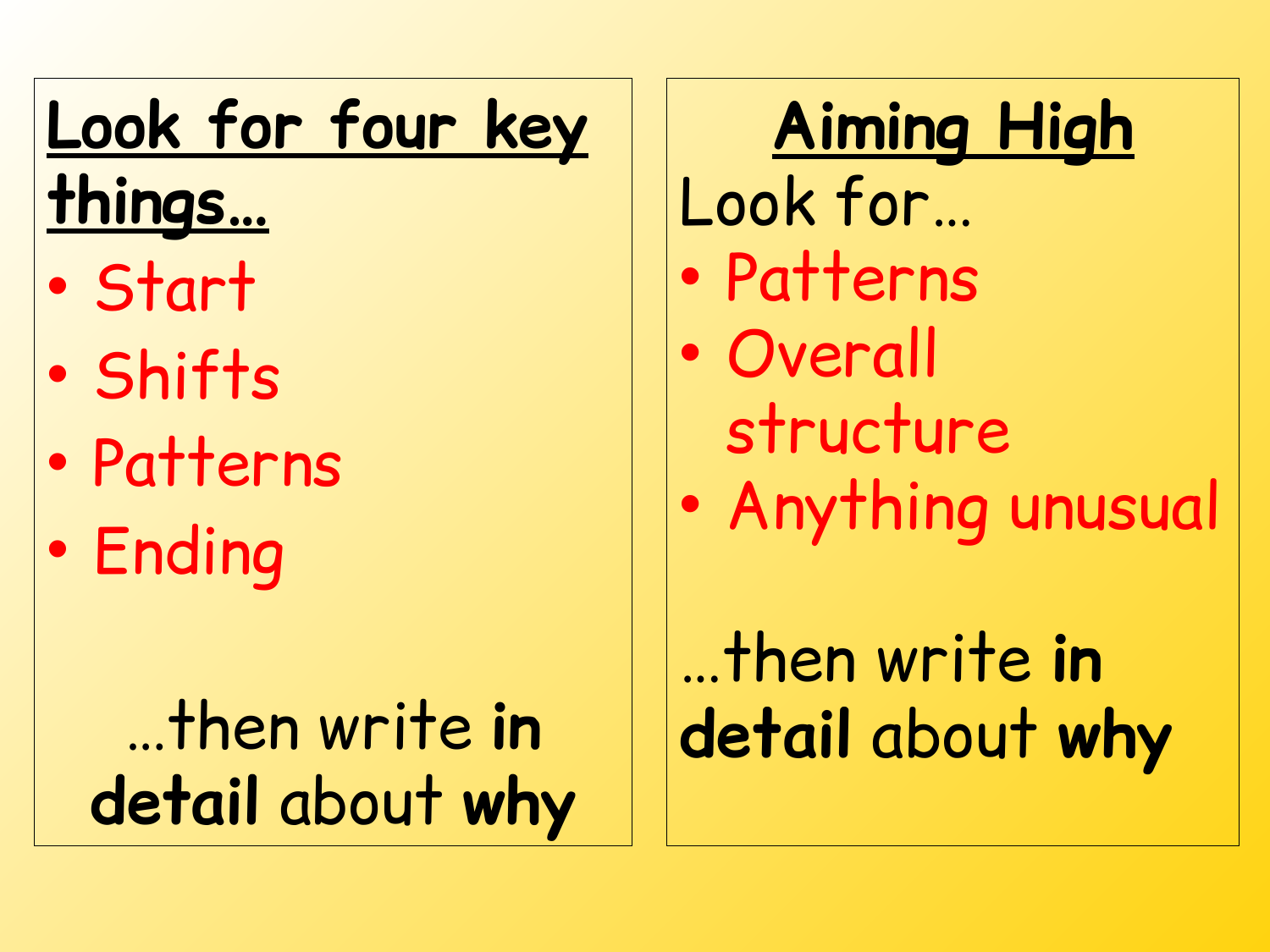

Look for four key things…
Start
Shifts
Patterns
Ending

…then write in detail about why
Aiming High
Look for…
Patterns
Overall structure
Anything unusual

…then write in detail about why